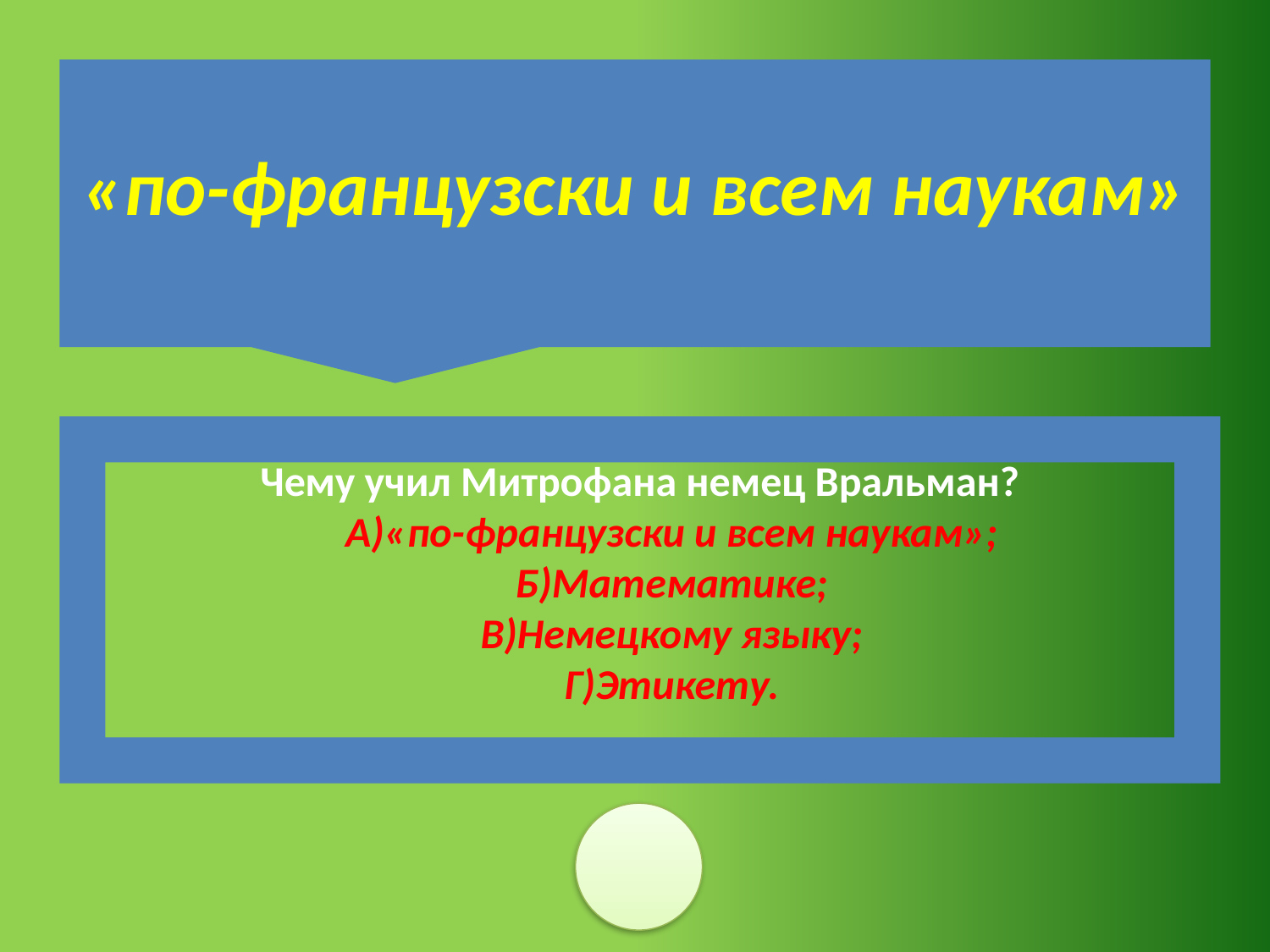

«по-французски и всем наукам»

Чему учил Митрофана немец Вральман?
А)«по-французски и всем наукам»;
Б)Математике;
В)Немецкому языку;
Г)Этикету.